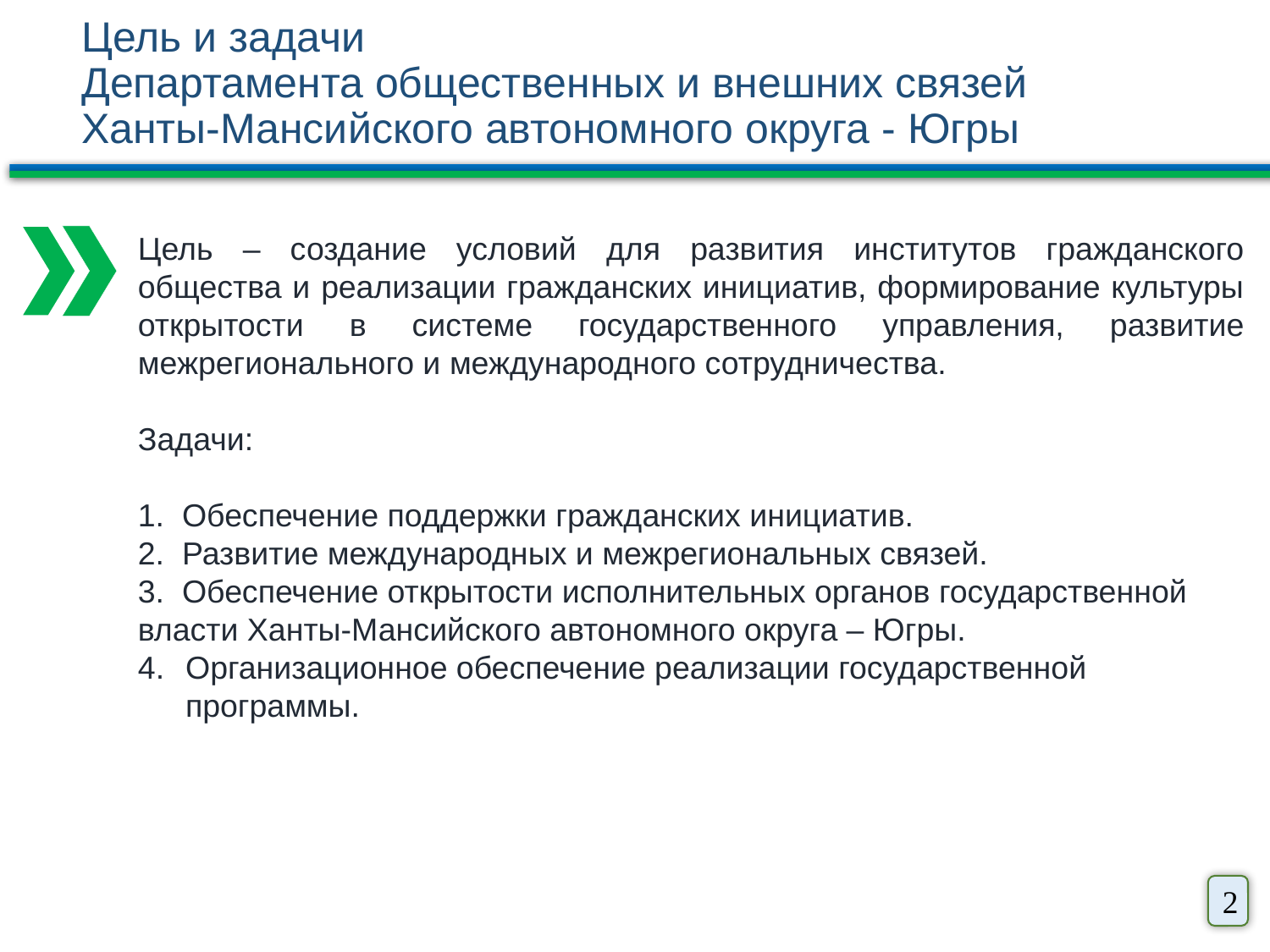

Цель и задачи
Департамента общественных и внешних связей
Ханты-Мансийского автономного округа - Югры

Цель – создание условий для развития институтов гражданского общества и реализации гражданских инициатив, формирование культуры открытости в системе государственного управления, развитие межрегионального и международного сотрудничества.

Задачи:

1.  Обеспечение поддержки гражданских инициатив.
2.  Развитие международных и межрегиональных связей.
3.  Обеспечение открытости исполнительных органов государственной власти Ханты-Мансийского автономного округа – Югры.
Организационное обеспечение реализации государственной программы.

2